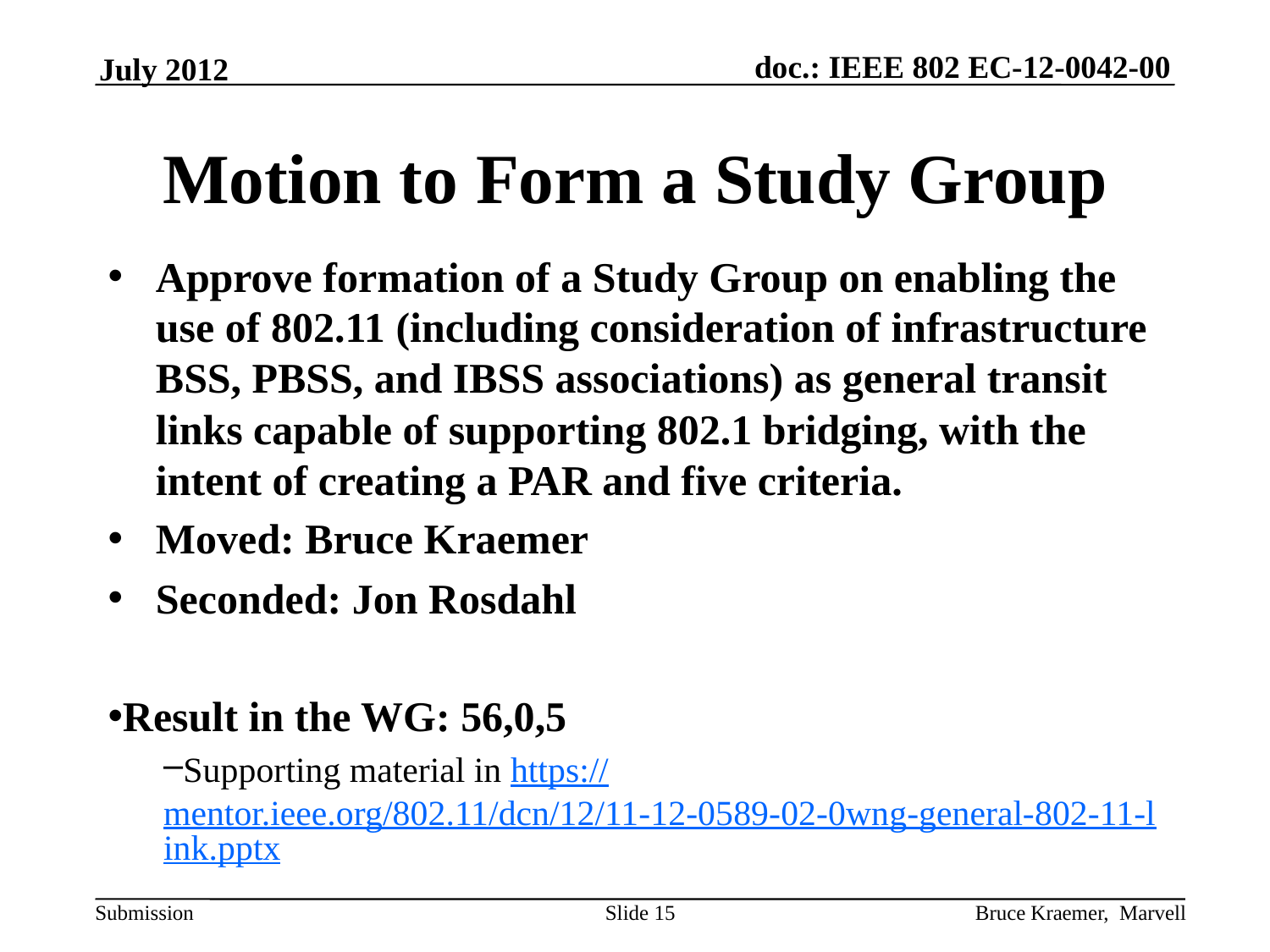

July 2012
# Motion to Form a Study Group
Approve formation of a Study Group on enabling the use of 802.11 (including consideration of infrastructure BSS, PBSS, and IBSS associations) as general transit links capable of supporting 802.1 bridging, with the intent of creating a PAR and five criteria.
Moved: Bruce Kraemer
Seconded: Jon Rosdahl

Result in the WG: 56,0,5
Supporting material in https://mentor.ieee.org/802.11/dcn/12/11-12-0589-02-0wng-general-802-11-link.pptx

Slide 15
Bruce Kraemer,  Marvell